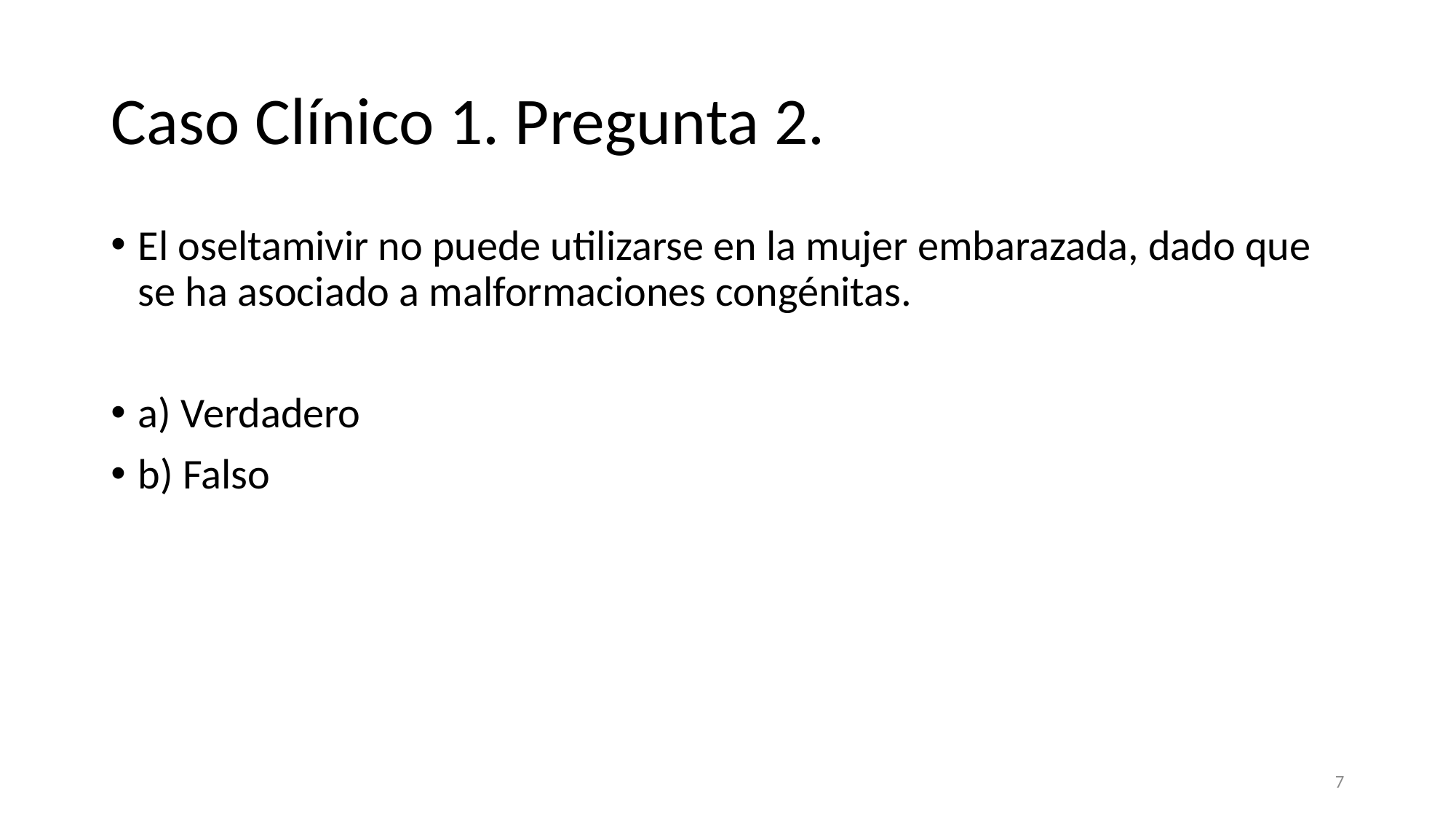

# Caso Clínico 1. Pregunta 2.
El oseltamivir no puede utilizarse en la mujer embarazada, dado que se ha asociado a malformaciones congénitas.

a) Verdadero
b) Falso

7